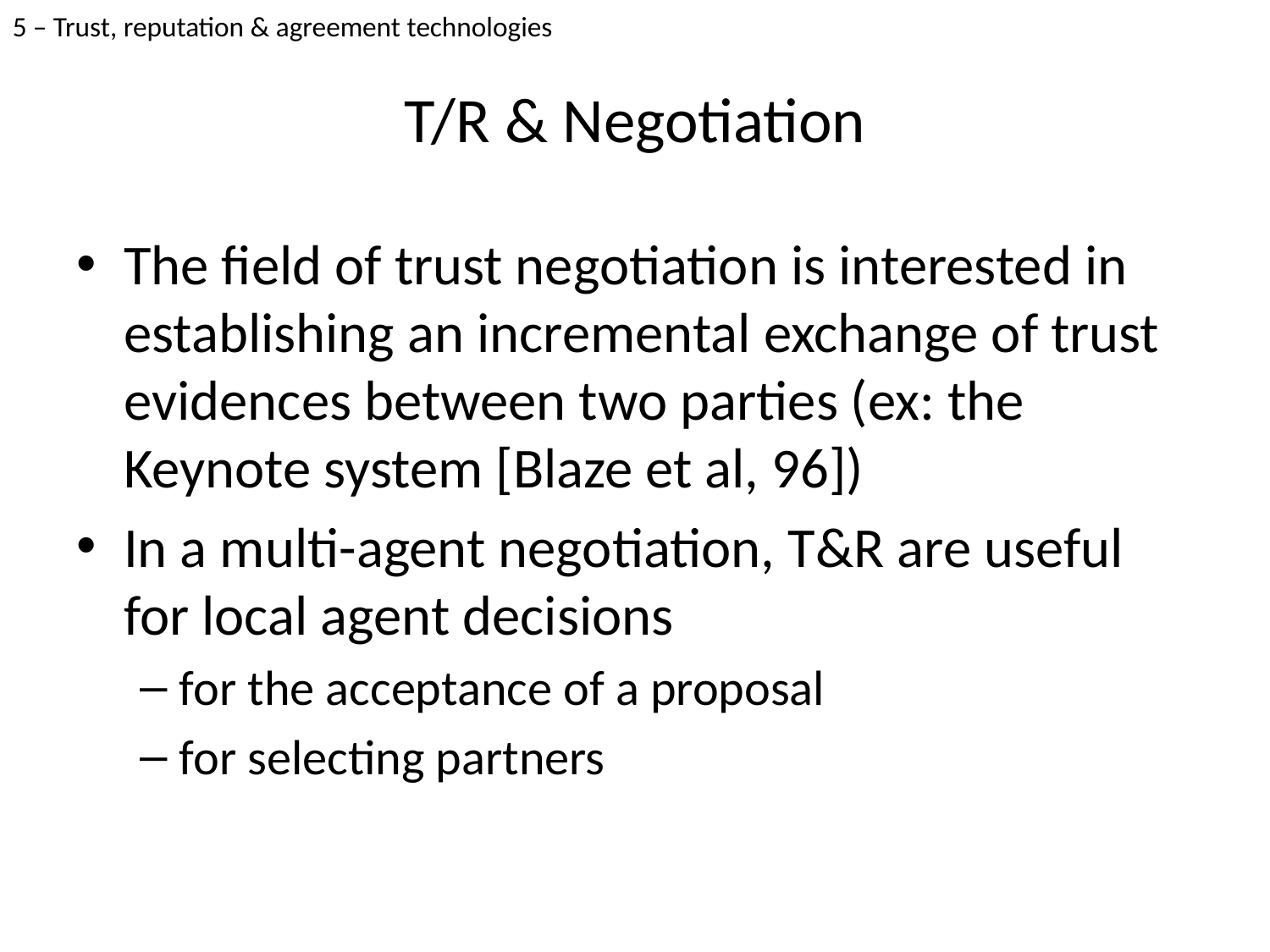

5 – Trust, reputation & agreement technologies
# T/R & Negotiation
The field of trust negotiation is interested in establishing an incremental exchange of trust evidences between two parties (ex: the Keynote system [Blaze et al, 96])
In a multi-agent negotiation, T&R are useful for local agent decisions
for the acceptance of a proposal
for selecting partners